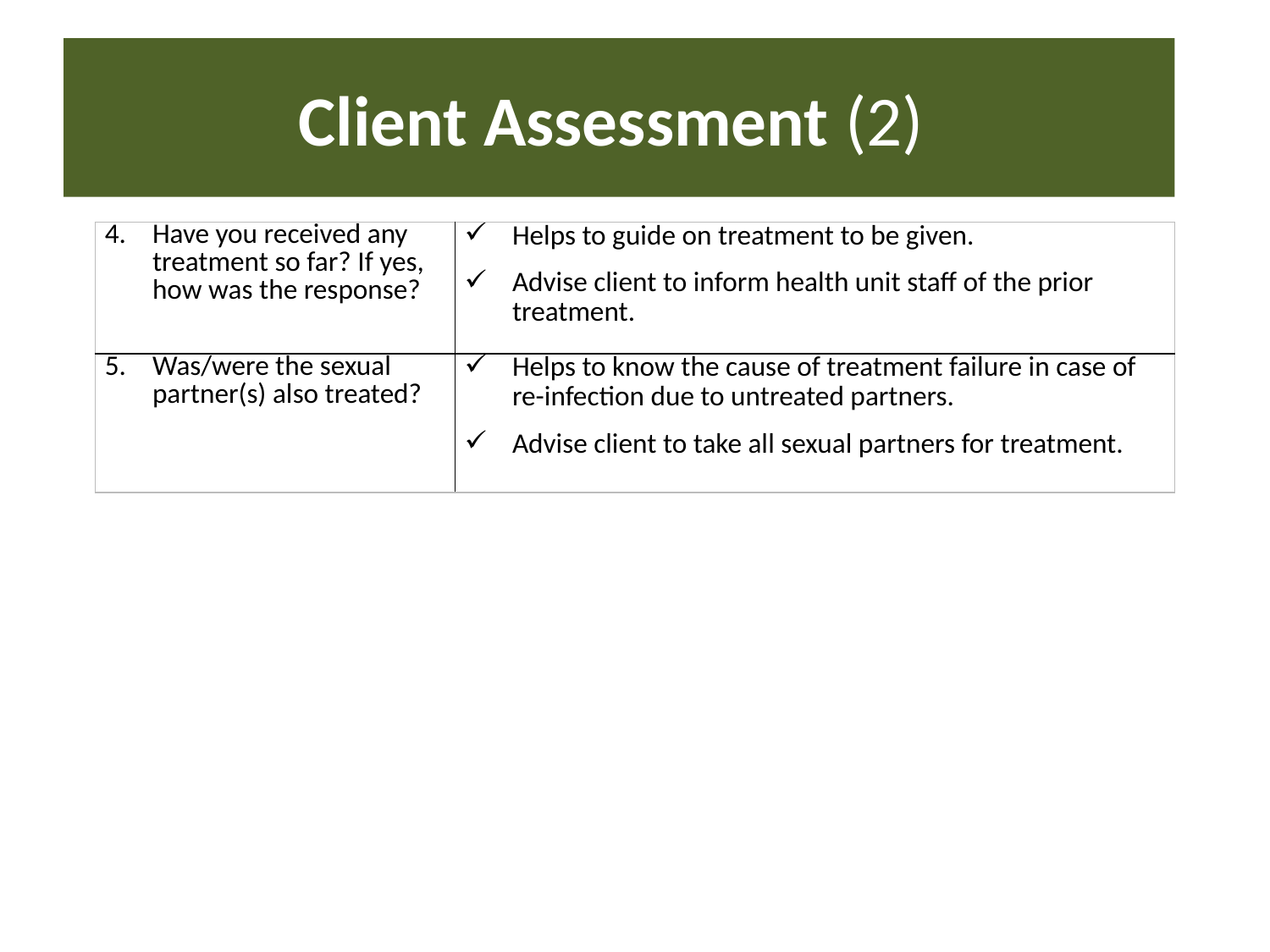

# Client Assessment (2)
| Have you received any treatment so far? If yes, how was the response? | Helps to guide on treatment to be given. Advise client to inform health unit staff of the prior treatment. |
| --- | --- |
| Was/were the sexual partner(s) also treated? | Helps to know the cause of treatment failure in case of re-infection due to untreated partners. Advise client to take all sexual partners for treatment. |